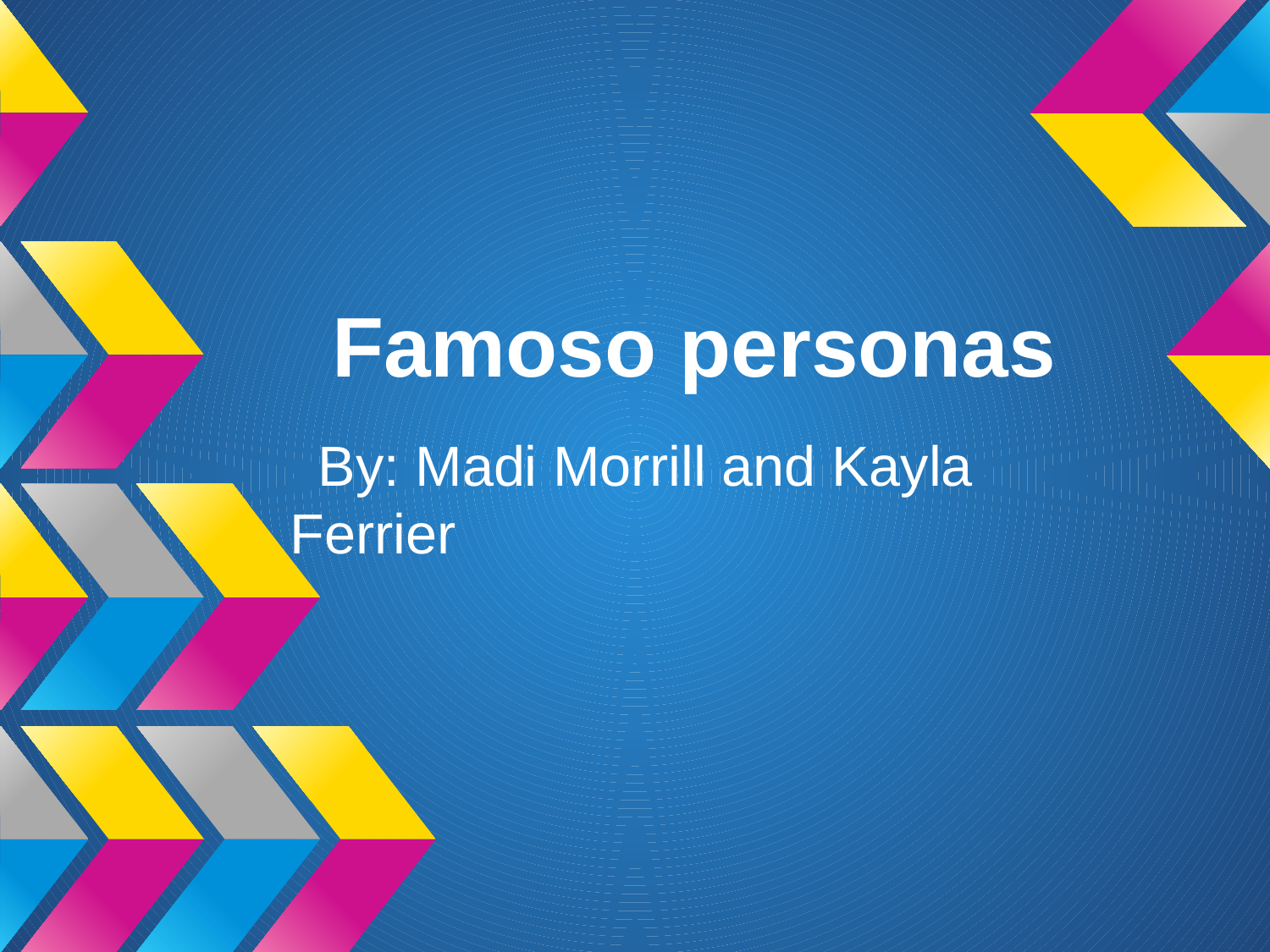

# Famoso personas
By: Madi Morrill and Kayla Ferrier